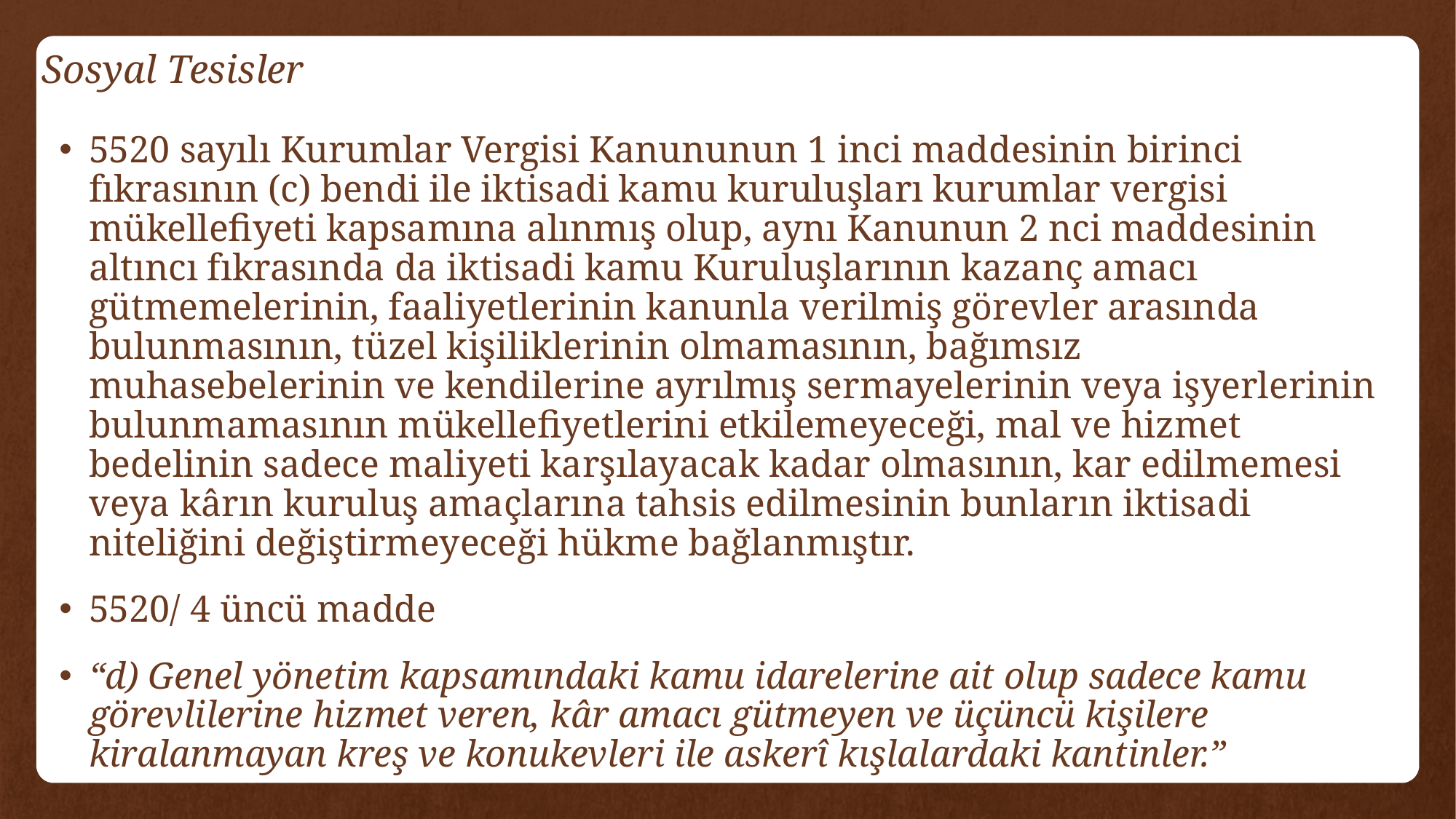

# Sosyal Tesisler
5520 sayılı Kurumlar Vergisi Kanununun 1 inci maddesinin birinci fıkrasının (c) bendi ile iktisadi kamu kuruluşları kurumlar vergisi mükellefiyeti kapsamına alınmış olup, aynı Kanunun 2 nci maddesinin altıncı fıkrasında da iktisadi kamu Kuruluşlarının kazanç amacı gütmemelerinin, faaliyetlerinin kanunla verilmiş görevler arasında bulunmasının, tüzel kişiliklerinin olmamasının, bağımsız muhasebelerinin ve kendilerine ayrılmış sermayelerinin veya işyerlerinin bulunmamasının mükellefiyetlerini etkilemeyeceği, mal ve hizmet bedelinin sadece maliyeti karşılayacak kadar olmasının, kar edilmemesi veya kârın kuruluş amaçlarına tahsis edilmesinin bunların iktisadi niteliğini değiştirmeyeceği hükme bağlanmıştır.
5520/ 4 üncü madde
“d) Genel yönetim kapsamındaki kamu idarelerine ait olup sadece kamu görevlilerine hizmet veren, kâr amacı gütmeyen ve üçüncü kişilere kiralanmayan kreş ve konukevleri ile askerî kışlalardaki kantinler.”